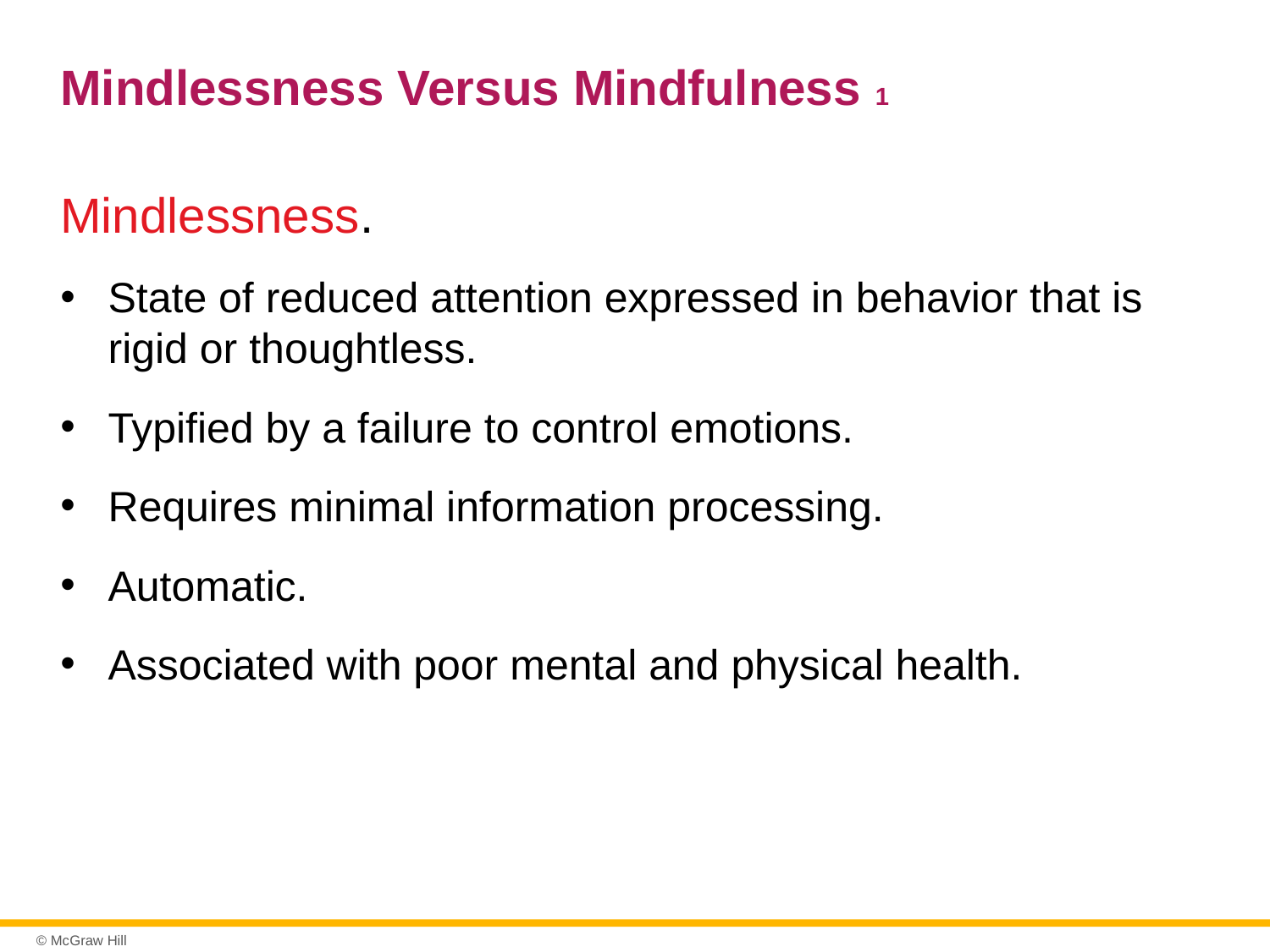

# Mindlessness Versus Mindfulness 1
Mindlessness.
State of reduced attention expressed in behavior that is rigid or thoughtless.
Typified by a failure to control emotions.
Requires minimal information processing.
Automatic.
Associated with poor mental and physical health.